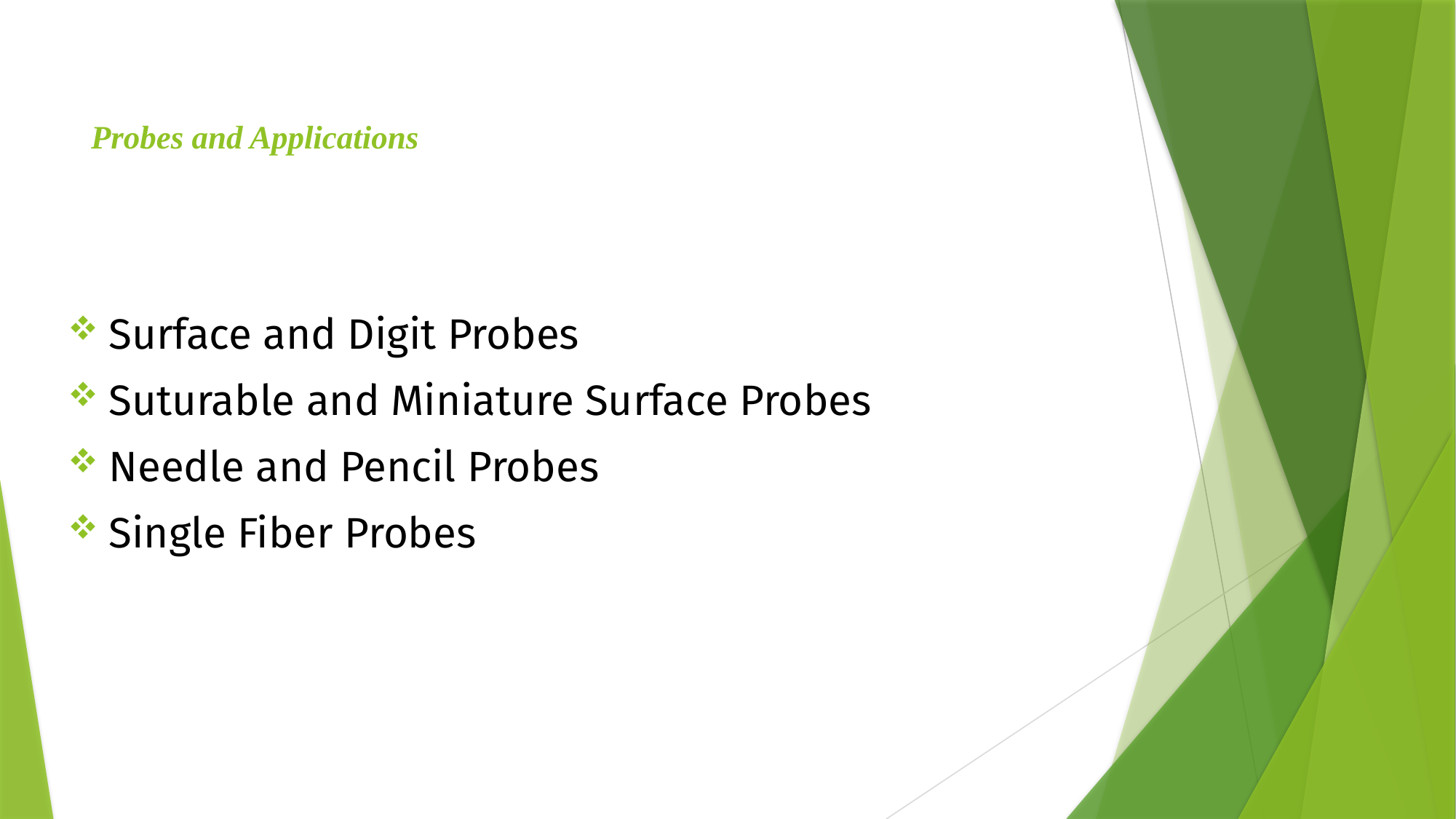

# Probes and Applications

Surface and Digit Probes
Suturable and Miniature Surface Probes
Needle and Pencil Probes
Single Fiber Probes